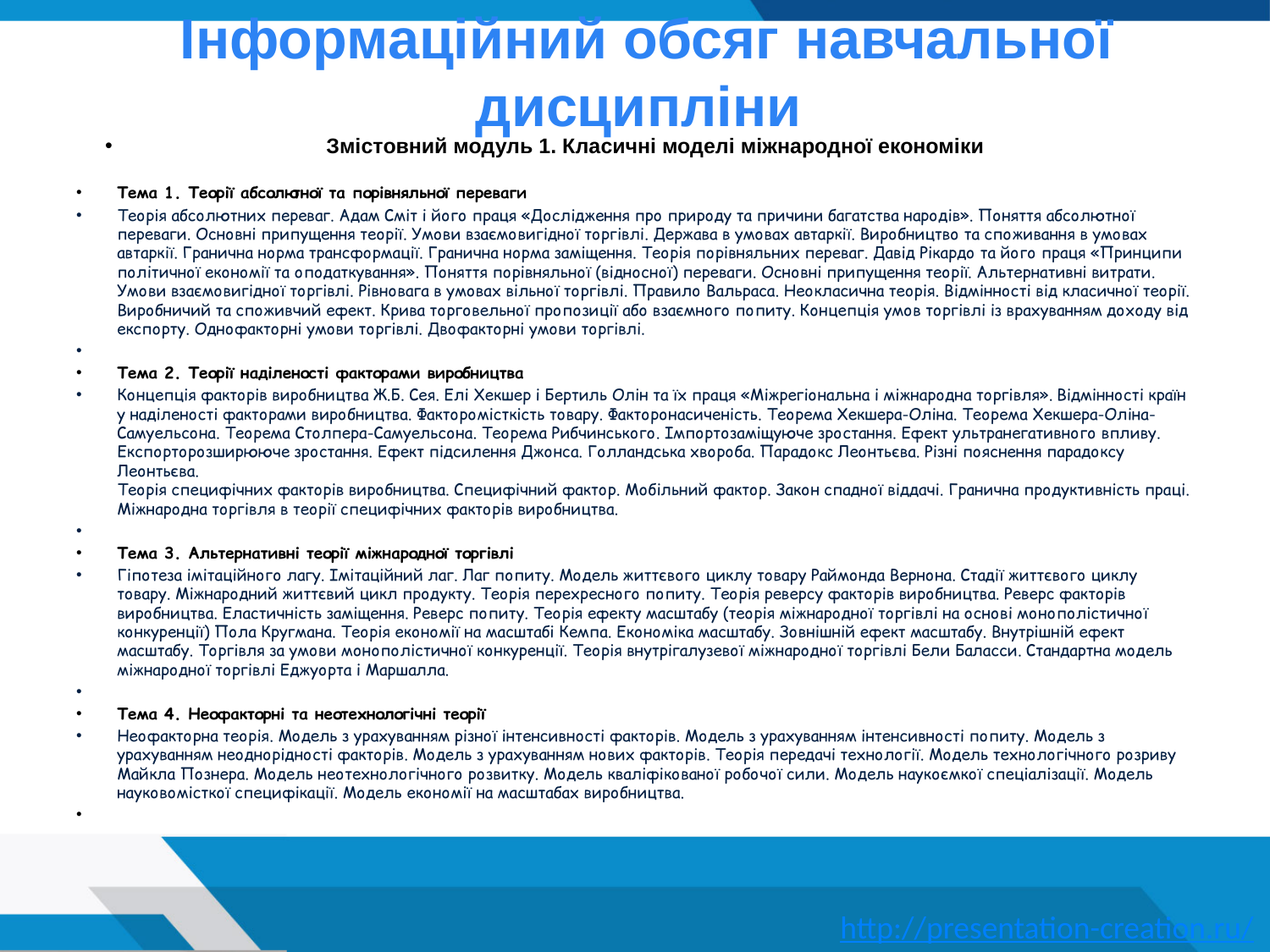

# Інформаційний обсяг навчальної дисципліни
Змістовний модуль 1. Класичні моделі міжнародної економіки

Тема 1. Теорії абсолютної та порівняльної переваги
Теорія абсолютних переваг. Адам Сміт і його праця «Дослідження про природу та причини багатства народів». Поняття абсолютної переваги. Основні припущення теорії. Умови взаємовигідної торгівлі. Держава в умовах автаркії. Виробництво та споживання в умовах автаркії. Гранична норма трансформації. Гранична норма заміщення. Теорія порівняльних переваг. Давід Рікардо та його праця «Принципи політичної економії та оподаткування». Поняття порівняльної (відносної) переваги. Основні припущення теорії. Альтернативні витрати. Умови взаємовигідної торгівлі. Рівновага в умовах вільної торгівлі. Правило Вальраса. Неокласична теорія. Відмінності від класичної теорії. Виробничий та споживчий ефект. Крива торговельної пропозиції або взаємного попиту. Концепція умов торгівлі із врахуванням доходу від експорту. Однофакторні умови торгівлі. Двофакторні умови торгівлі.

Тема 2. Теорії наділеності факторами виробництва
Концепція факторів виробництва Ж.Б. Сея. Елі Хекшер і Бертиль Олін та їх праця «Міжрегіональна і міжнародна торгівля». Відмінності країн у наділеності факторами виробництва. Факторомісткість товару. Факторонасиченість. Теорема Хекшера-Оліна. Теорема Хекшера-Оліна-Самуельсона. Теорема Столпера-Самуельсона. Теорема Рибчинського. Імпортозаміщуюче зростання. Ефект ультранегативного впливу. Експорторозширююче зростання. Ефект підсилення Джонса. Голландська хвороба. Парадокс Леонтьєва. Різні пояснення парадоксу Леонтьєва.
Теорія специфічних факторів виробництва. Специфічний фактор. Мобільний фактор. Закон спадної віддачі. Гранична продуктивність праці. 
Міжнародна торгівля в теорії специфічних факторів виробництва.

Тема 3. Альтернативні теорії міжнародної торгівлі
Гіпотеза імітаційного лагу. Імітаційний лаг. Лаг попиту. Модель життєвого циклу товару Раймонда Вернона. Стадії життєвого циклу товару. Міжнародний життєвий цикл продукту. Теорія перехресного попиту. Теорія реверсу факторів виробництва. Реверс факторів виробництва. Еластичність заміщення. Реверс попиту. Теорія ефекту масштабу (теорія міжнародної торгівлі на основі монополістичної конкуренції) Пола Кругмана. Теорія економії на масштабі Кемпа. Економіка масштабу. Зовнішній ефект масштабу. Внутрішній ефект масштабу. Торгівля за умови монополістичної конкуренції. Теорія внутрігалузевої міжнародної торгівлі Бели Баласси. Стандартна модель міжнародної торгівлі Еджуорта і Маршалла.

Тема 4. Неофакторні та неотехнологічні теорії
Неофакторна теорія. Модель з урахуванням різної інтенсивності факторів. Модель з урахуванням інтенсивності попиту. Модель з урахуванням неоднорідності факторів. Модель з урахуванням нових факторів. Теорія передачі технології. Модель технологічного розриву Майкла Познера. Модель неотехнологічного розвитку. Модель кваліфікованої робочої сили. Модель наукоємкої спеціалізації. Модель науковомісткої специфікації. Модель економії на масштабах виробництва.